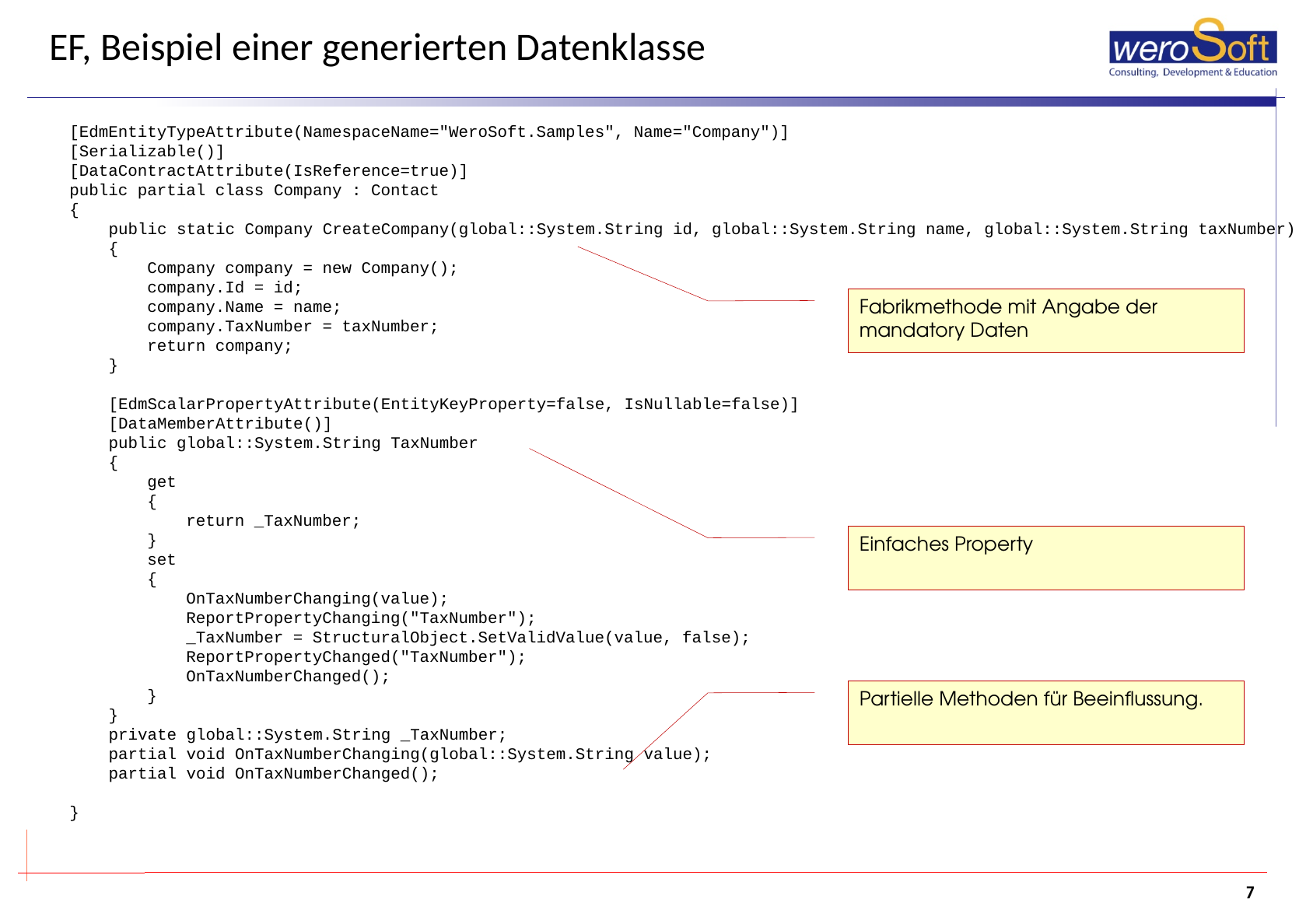

# EF, Beispiel einer generierten Datenklasse
[EdmEntityTypeAttribute(NamespaceName="WeroSoft.Samples", Name="Company")]
[Serializable()]
[DataContractAttribute(IsReference=true)]
public partial class Company : Contact
{
    public static Company CreateCompany(global::System.String id, global::System.String name, global::System.String taxNumber)
    {
        Company company = new Company();
        company.Id = id;
        company.Name = name;
        company.TaxNumber = taxNumber;
        return company;
    }

    [EdmScalarPropertyAttribute(EntityKeyProperty=false, IsNullable=false)]
    [DataMemberAttribute()]
    public global::System.String TaxNumber
    {
        get
        {
            return _TaxNumber;
        }
        set
        {
            OnTaxNumberChanging(value);
            ReportPropertyChanging("TaxNumber");
            _TaxNumber = StructuralObject.SetValidValue(value, false);
            ReportPropertyChanged("TaxNumber");
            OnTaxNumberChanged();
        }
    }
    private global::System.String _TaxNumber;
    partial void OnTaxNumberChanging(global::System.String value);
    partial void OnTaxNumberChanged();

}

Fabrikmethode mit Angabe der mandatory Daten
Einfaches Property
Partielle Methoden für Beeinflussung.
7